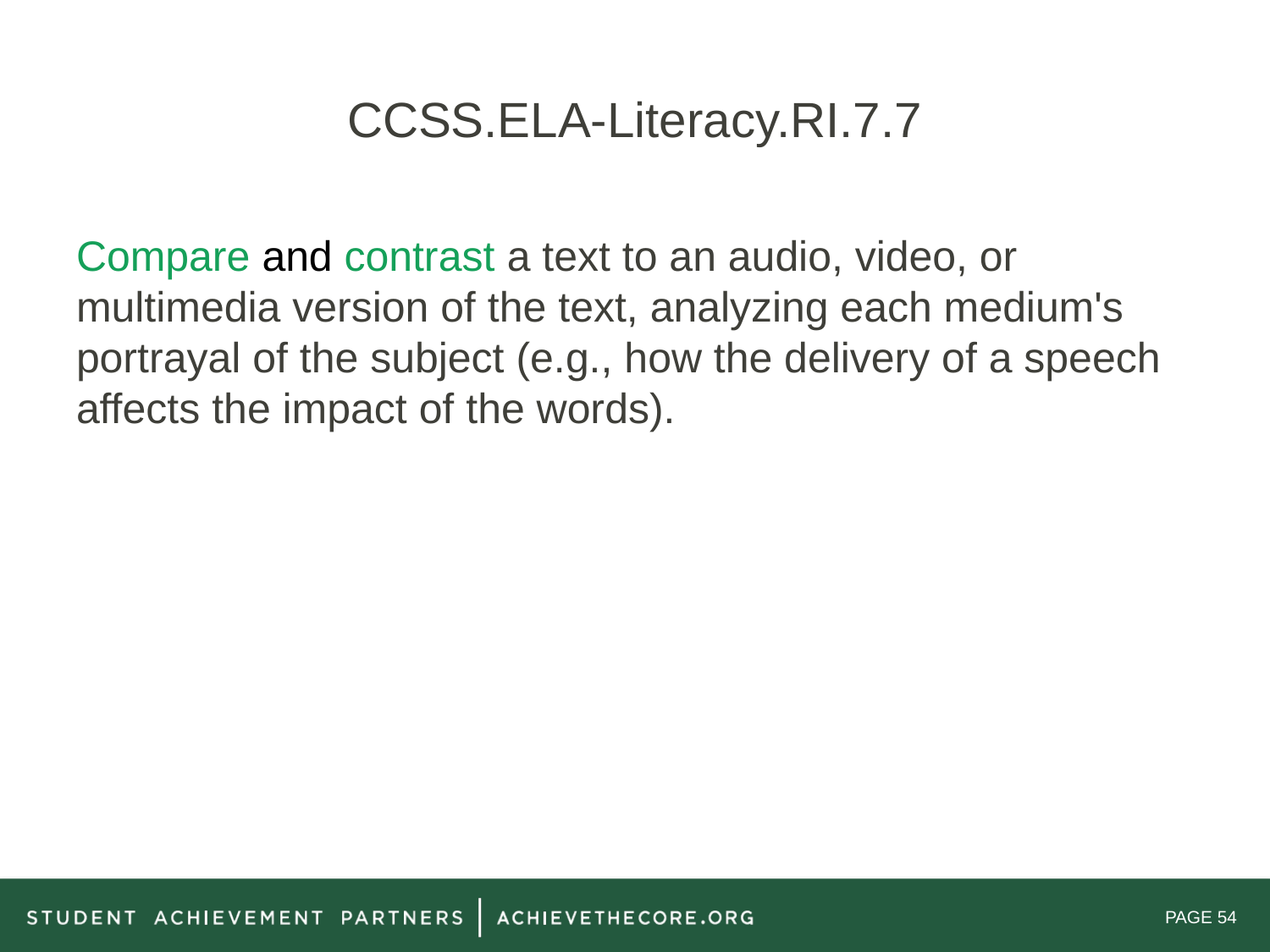

# CCSS.ELA-Literacy.RI.7.7
Compare and contrast a text to an audio, video, or multimedia version of the text, analyzing each medium's portrayal of the subject (e.g., how the delivery of a speech affects the impact of the words).